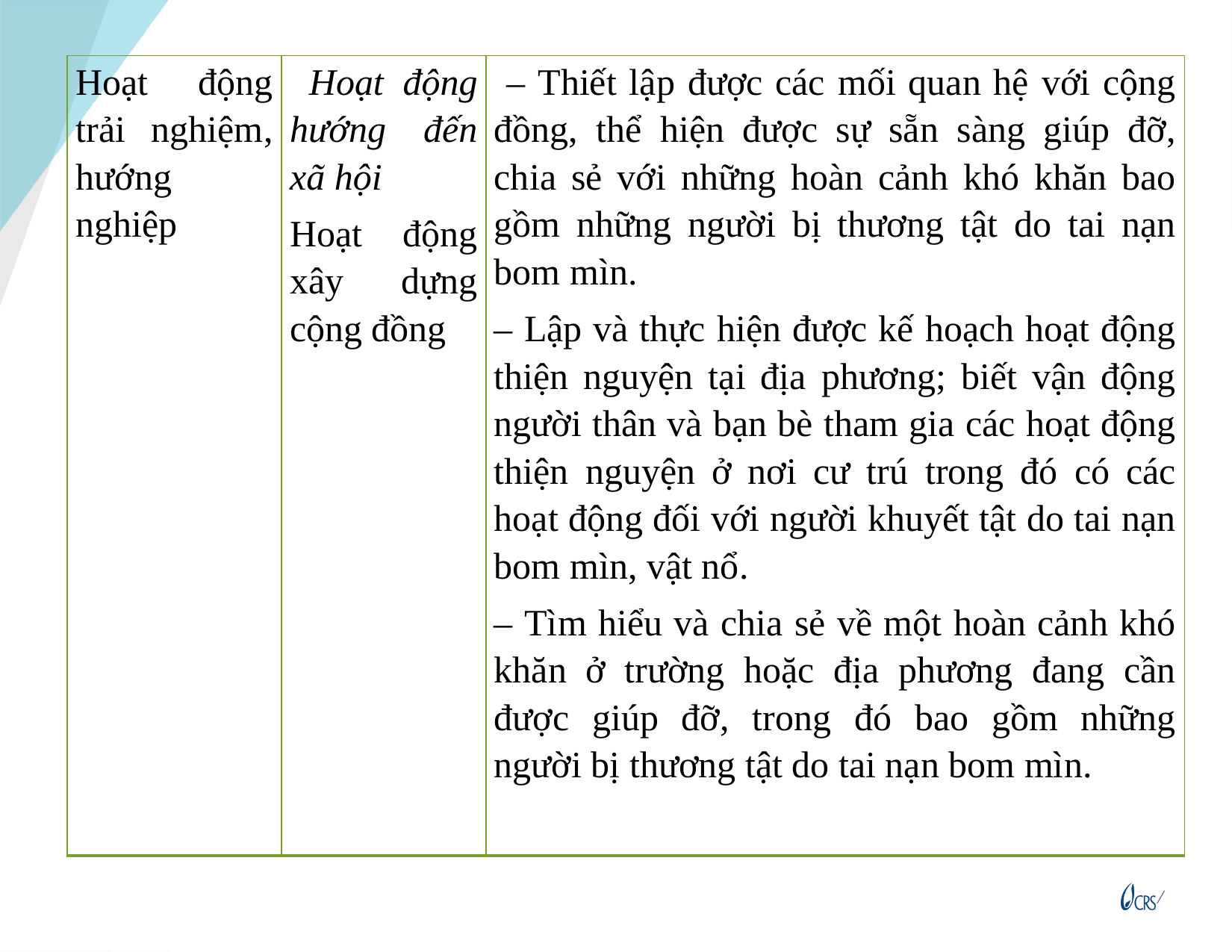

| Hoạt động trải nghiệm, hướng nghiệp | Hoạt động hướng đến xã hội Hoạt động xây dựng cộng đồng | – Thiết lập được các mối quan hệ với cộng đồng, thể hiện được sự sẵn sàng giúp đỡ, chia sẻ với những hoàn cảnh khó khăn bao gồm những người bị thương tật do tai nạn bom mìn. – Lập và thực hiện được kế hoạch hoạt động thiện nguyện tại địa phương; biết vận động người thân và bạn bè tham gia các hoạt động thiện nguyện ở nơi cư trú trong đó có các hoạt động đối với người khuyết tật do tai nạn bom mìn, vật nổ. – Tìm hiểu và chia sẻ về một hoàn cảnh khó khăn ở trường hoặc địa phương đang cần được giúp đỡ, trong đó bao gồm những người bị thương tật do tai nạn bom mìn. |
| --- | --- | --- |
20